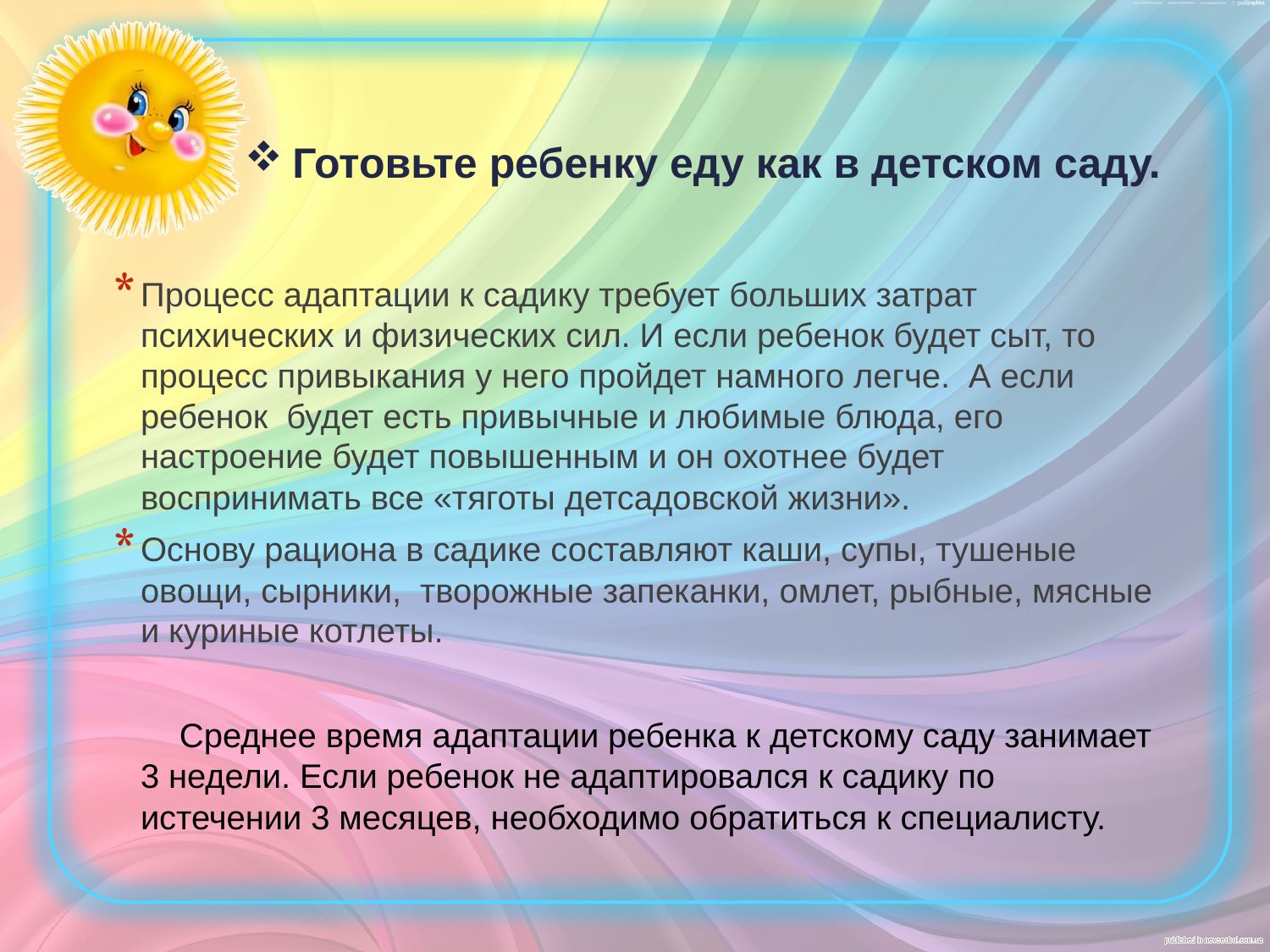

# Готовьте ребенку еду как в детском саду.
Процесс адаптации к садику требует больших затрат психических и физических сил. И если ребенок будет сыт, то процесс привыкания у него пройдет намного легче.  А если ребенок  будет есть привычные и любимые блюда, его настроение будет повышенным и он охотнее будет воспринимать все «тяготы детсадовской жизни».
Основу рациона в садике составляют каши, супы, тушеные овощи, сырники,  творожные запеканки, омлет, рыбные, мясные и куриные котлеты.

       Среднее время адаптации ребенка к детскому саду занимает 3 недели. Если ребенок не адаптировался к садику по истечении 3 месяцев, необходимо обратиться к специалисту.